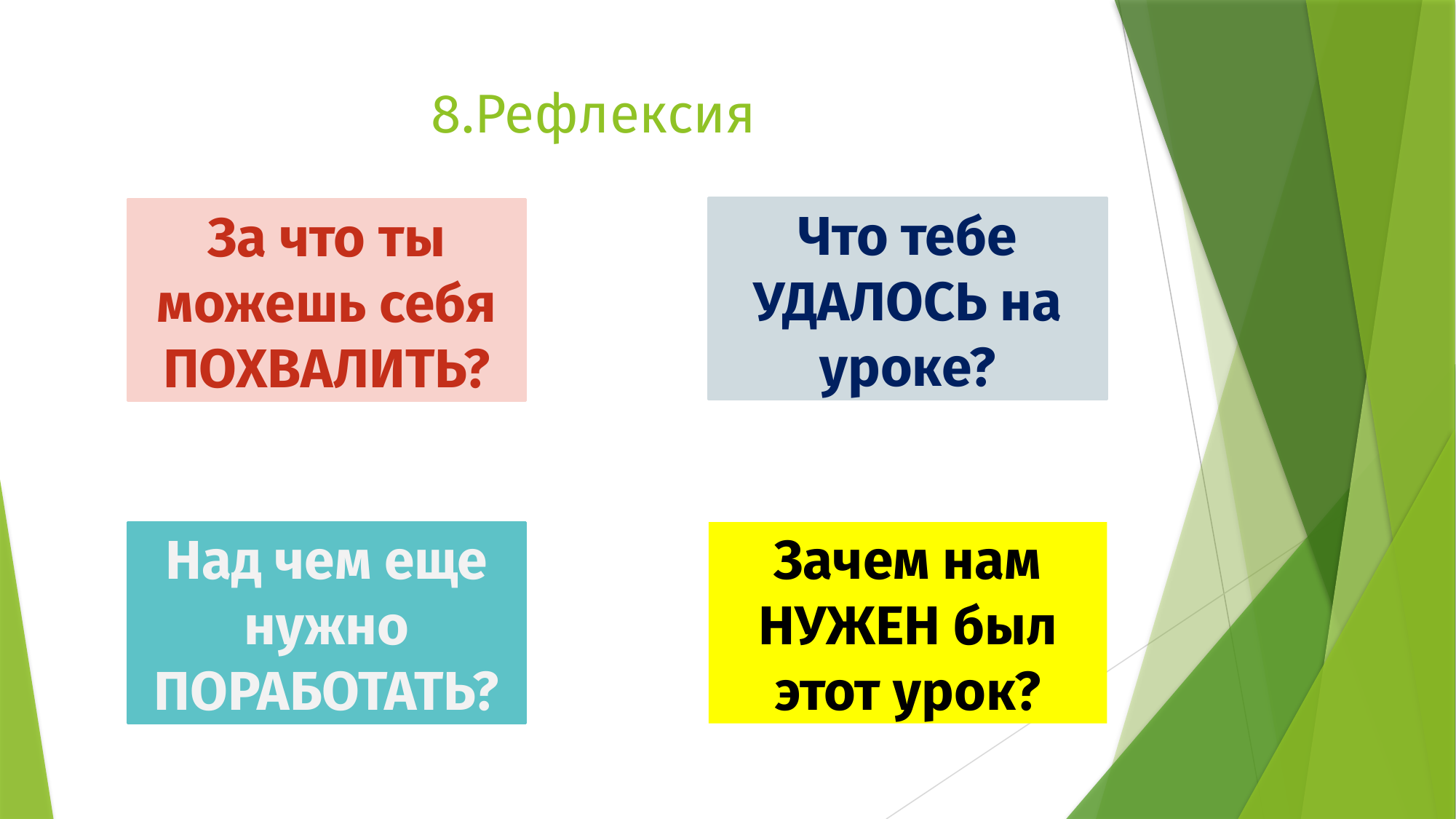

# 8.Рефлексия
За что ты можешь себя ПОХВАЛИТЬ?
Что тебе УДАЛОСЬ на уроке?

Над чем еще нужно ПОРАБОТАТЬ?
Зачем нам НУЖЕН был этот урок?